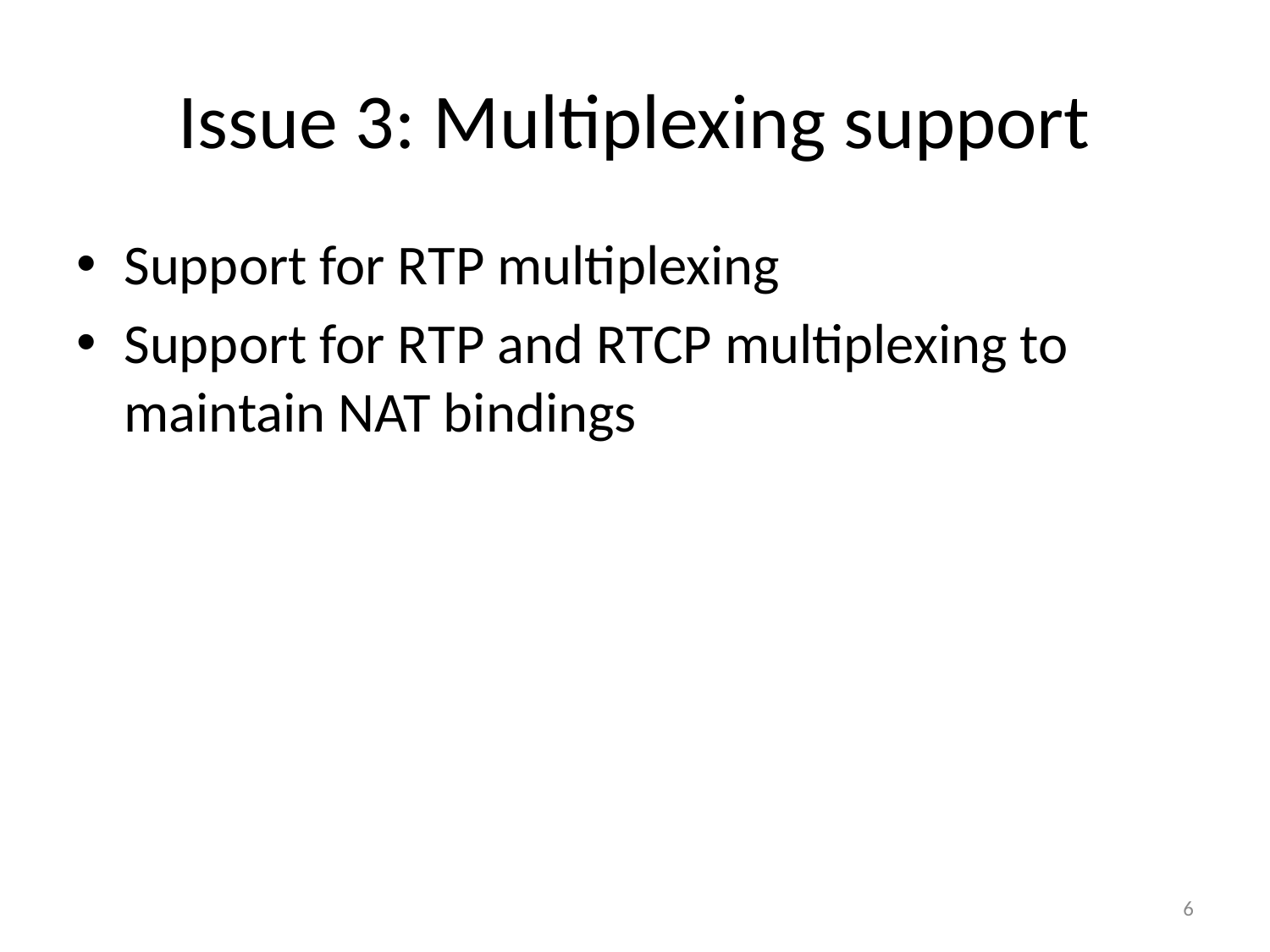

# Issue 3: Multiplexing support
Support for RTP multiplexing
Support for RTP and RTCP multiplexing to maintain NAT bindings

6